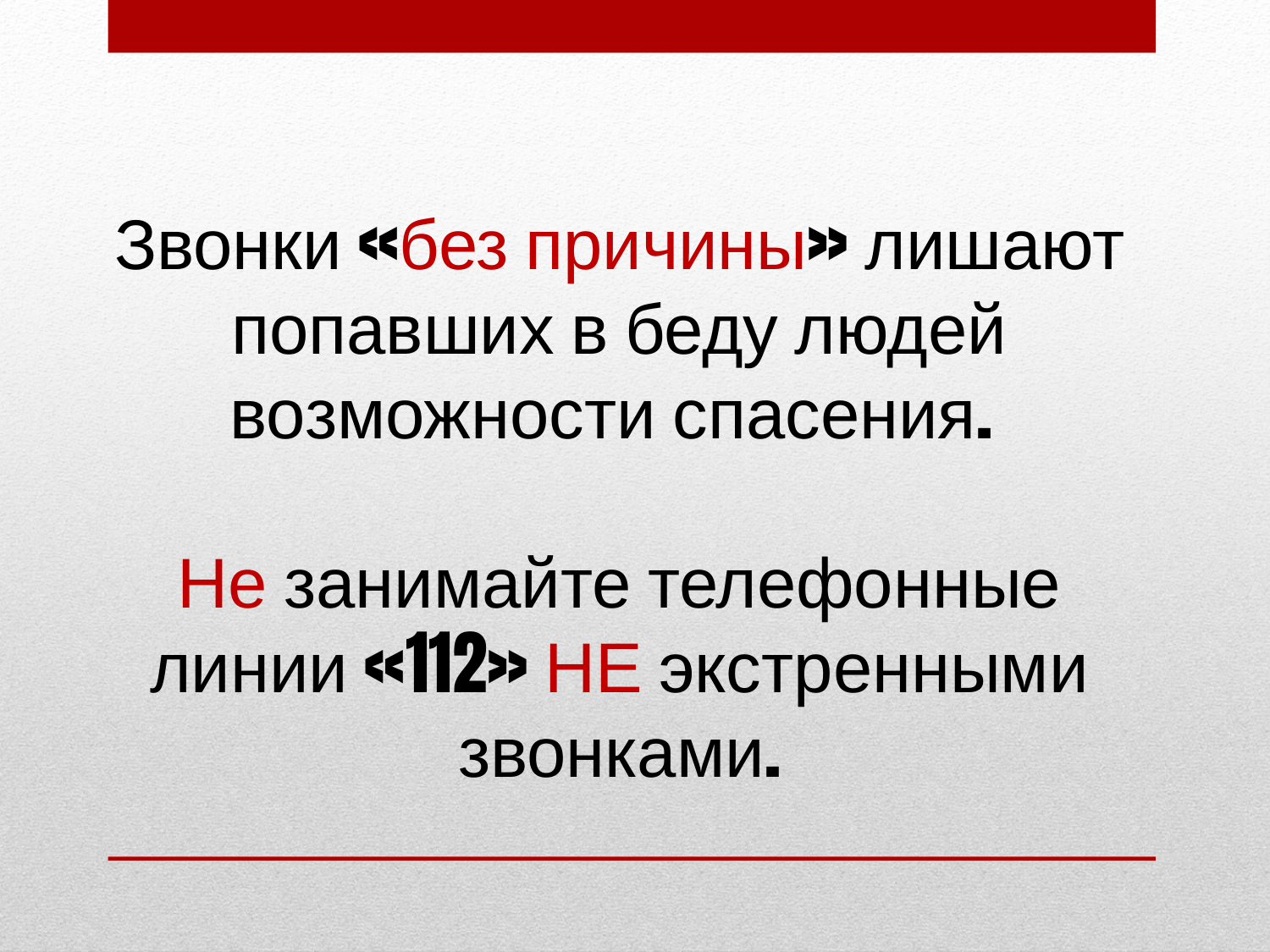

# Звонки «без причины» лишают попавших в беду людей возможности спасения. Не занимайте телефонные линии «112» НЕ экстренными звонками.